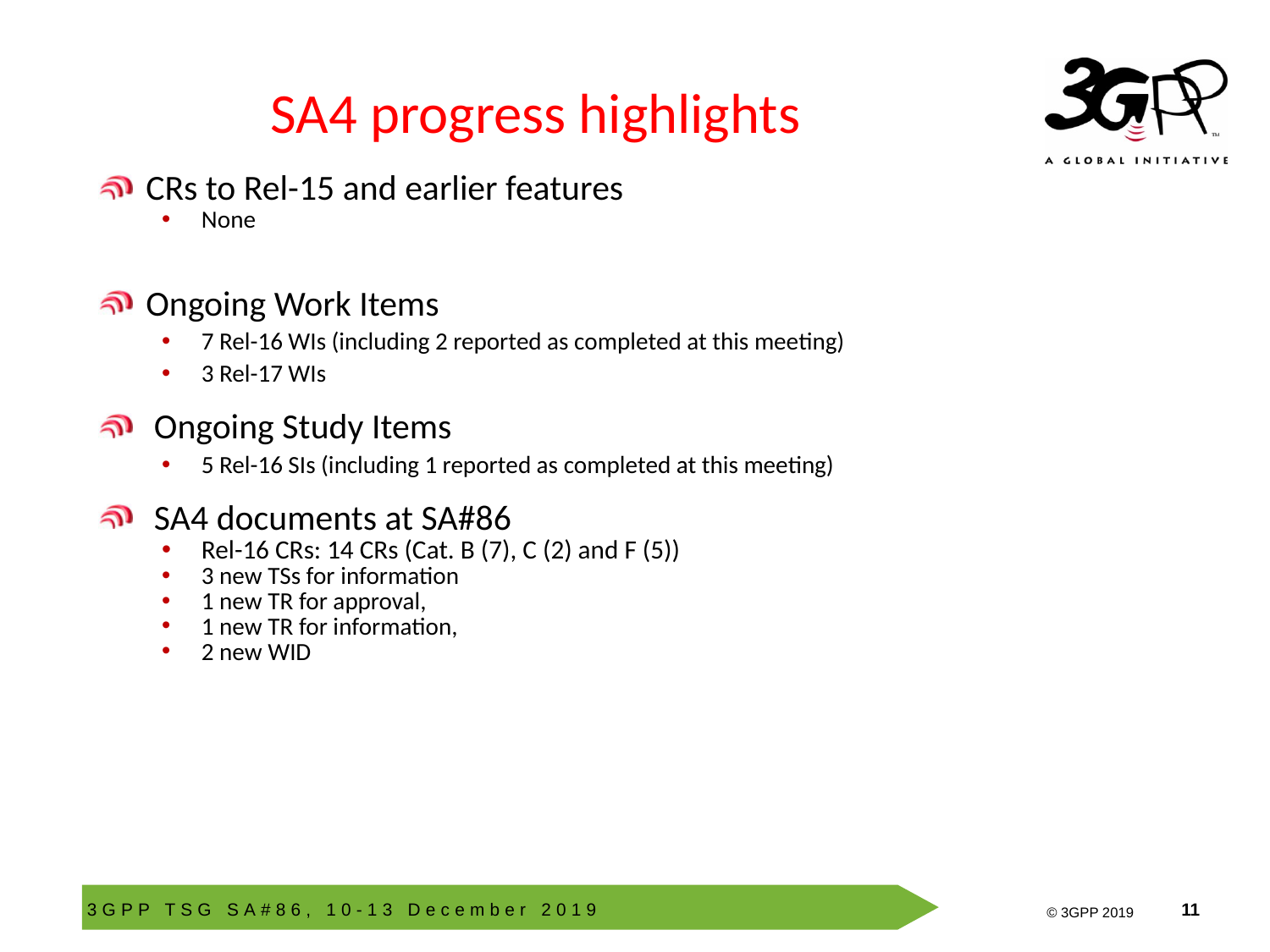

# SA4 progress highlights
CRs to Rel-15 and earlier features
None

Ongoing Work Items
7 Rel-16 WIs (including 2 reported as completed at this meeting)
3 Rel-17 WIs
 Ongoing Study Items
5 Rel-16 SIs (including 1 reported as completed at this meeting)
 SA4 documents at SA#86
Rel-16 CRs: 14 CRs (Cat. B (7), C (2) and F (5))
3 new TSs for information
1 new TR for approval,
1 new TR for information,
2 new WID